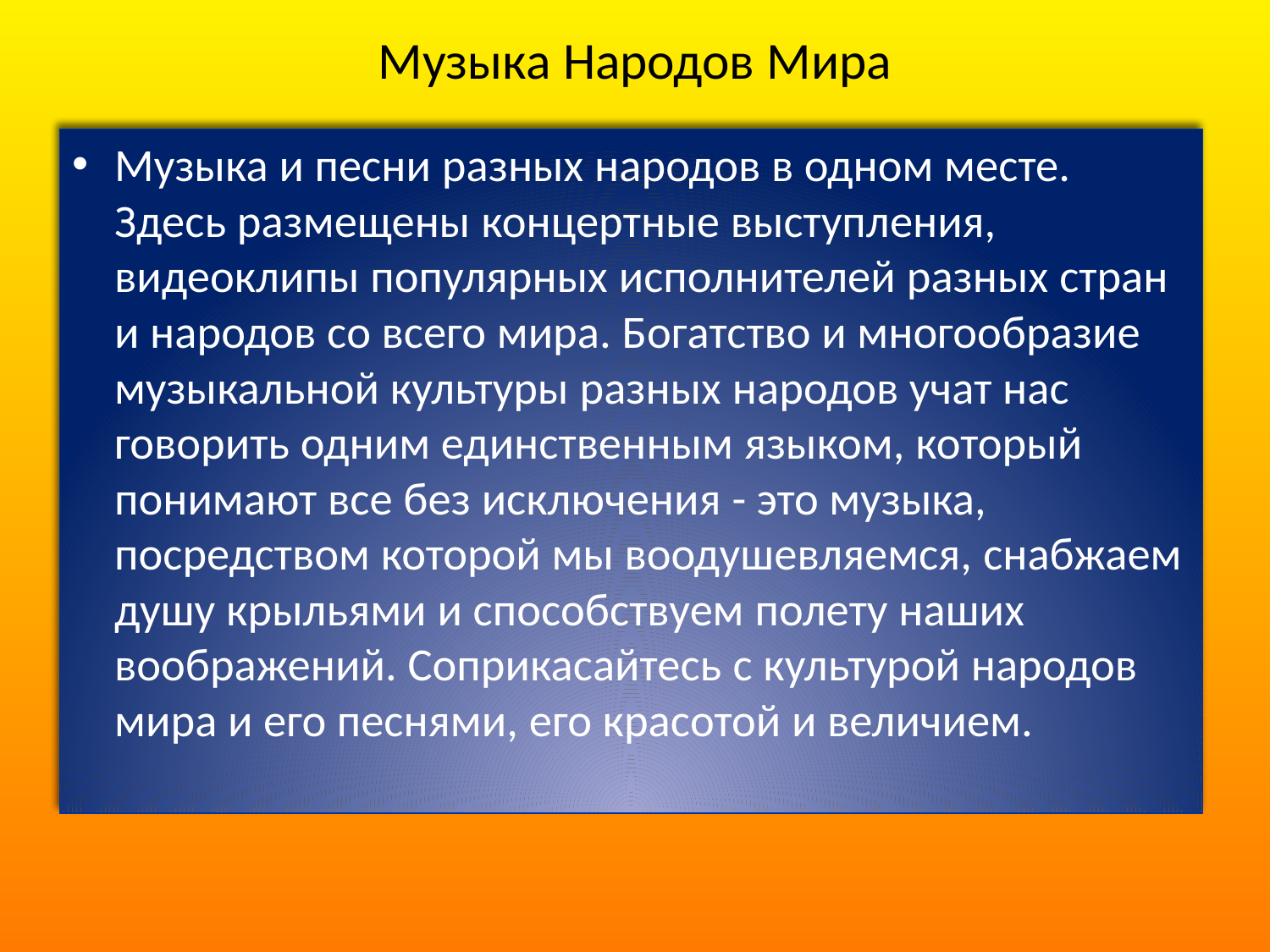

# Музыка Народов Мира
Музыка и песни разных народов в одном месте. Здесь размещены концертные выступления, видеоклипы популярных исполнителей разных стран и народов со всего мира. Богатство и многообразие музыкальной культуры разных народов учат нас говорить одним единственным языком, который понимают все без исключения - это музыка, посредством которой мы воодушевляемся, снабжаем душу крыльями и способствуем полету наших воображений. Соприкасайтесь с культурой народов мира и его песнями, его красотой и величием.